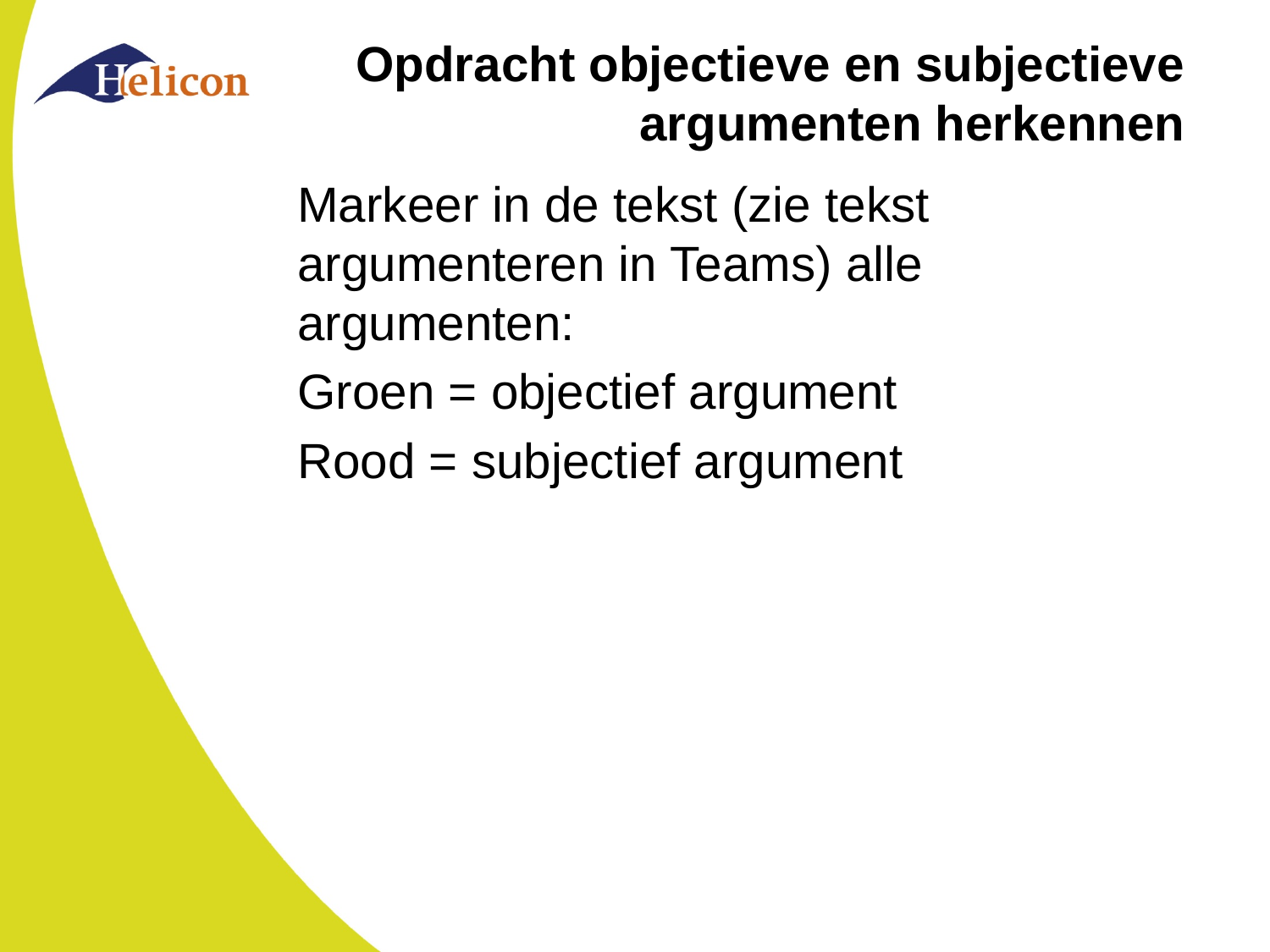

# Opdracht objectieve en subjectieve argumenten herkennen
Markeer in de tekst (zie tekst argumenteren in Teams) alle argumenten:
Groen = objectief argument
Rood = subjectief argument